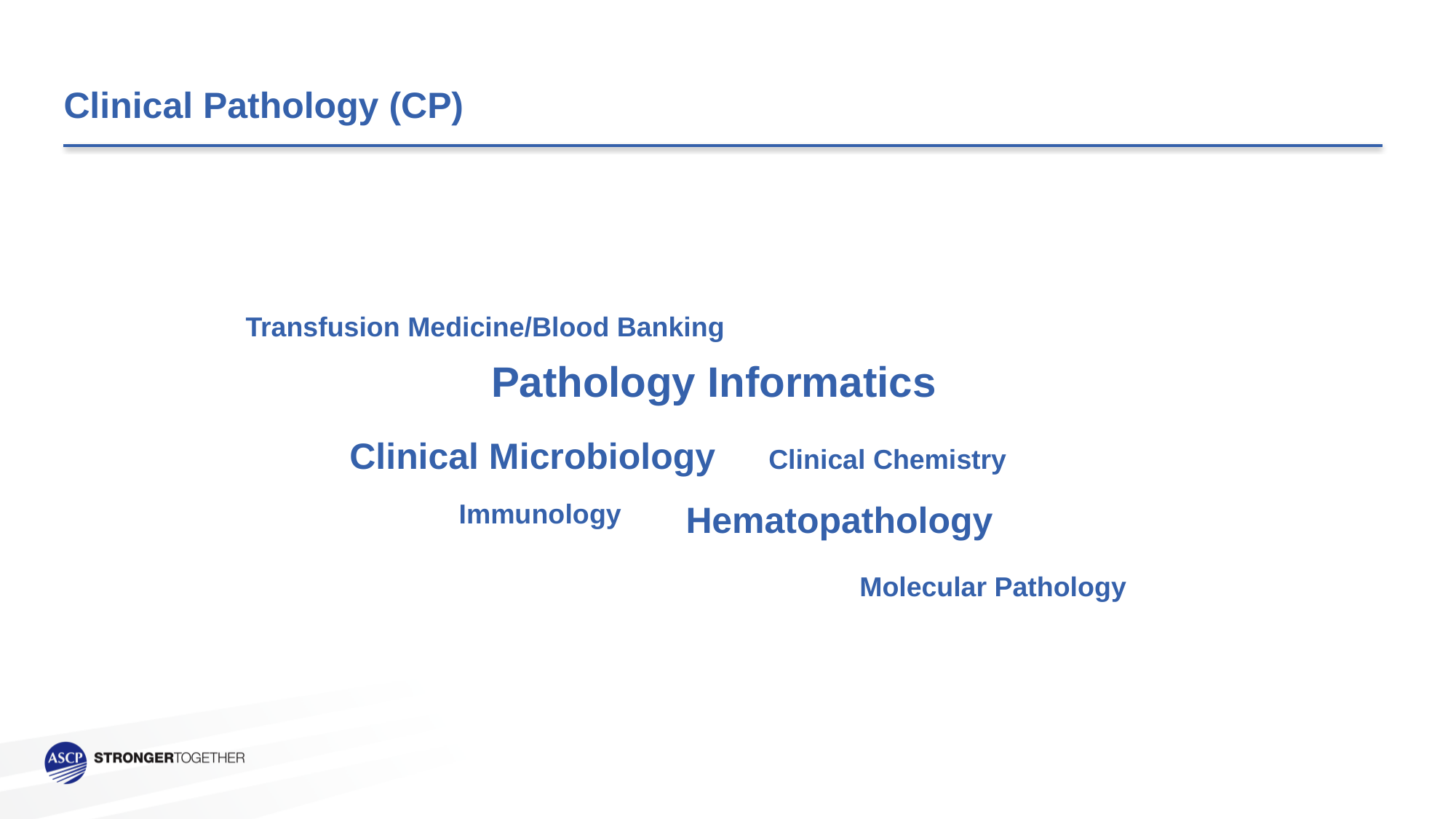

Clinical Pathology (CP)
Transfusion Medicine/Blood Banking
Pathology Informatics
Clinical Microbiology
Clinical Chemistry
Immunology
Hematopathology
Molecular Pathology